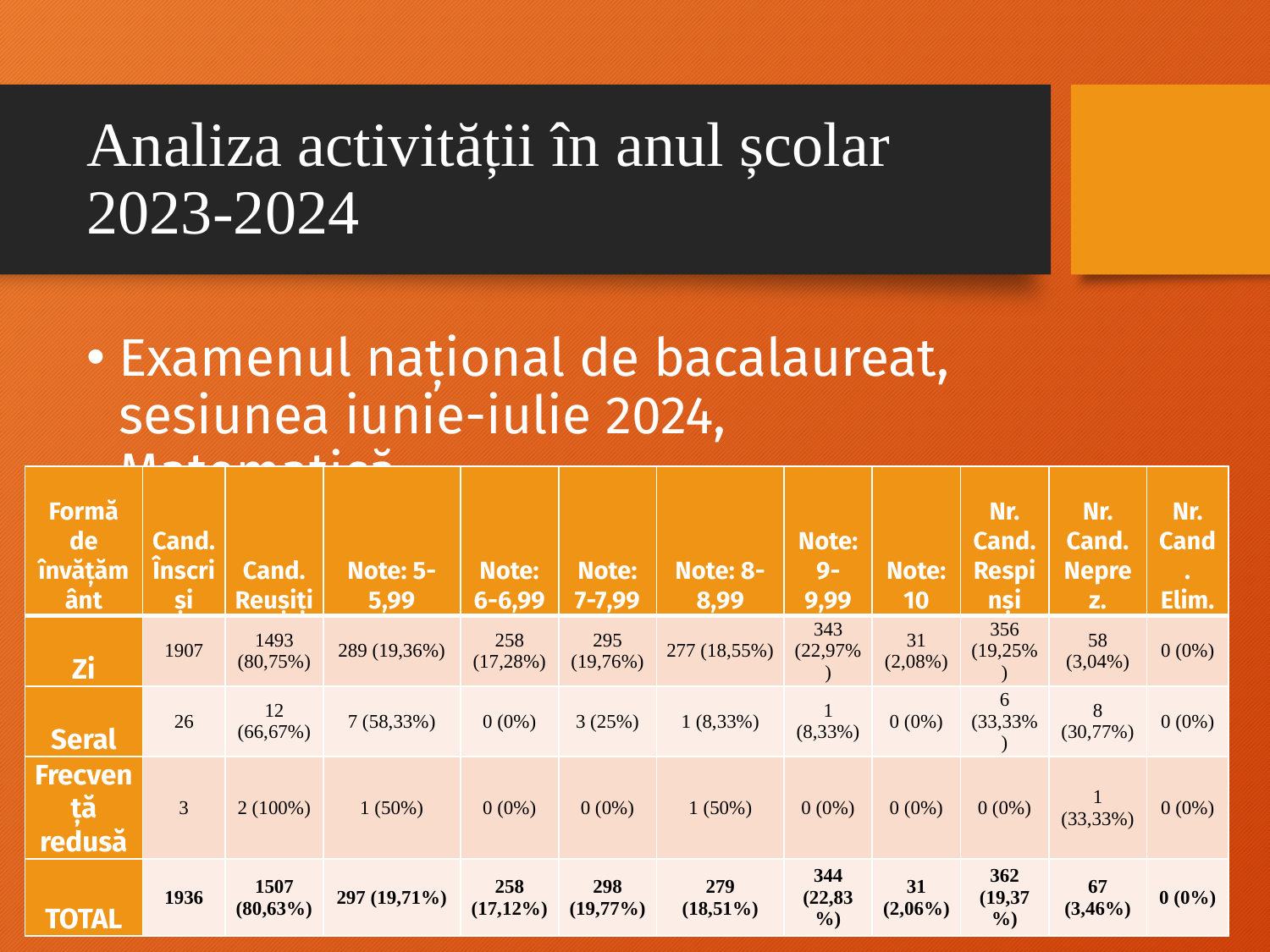

# Analiza activității în anul școlar 2023-2024
Examenul național de bacalaureat, sesiunea iunie-iulie 2024, Matematică

| Formă de învățământ | Cand. Înscriși | Cand. Reușiți | Note: 5-5,99 | Note: 6-6,99 | Note: 7-7,99 | Note: 8-8,99 | Note: 9-9,99 | Note: 10 | Nr. Cand. Respinși | Nr. Cand. Neprez. | Nr. Cand. Elim. |
| --- | --- | --- | --- | --- | --- | --- | --- | --- | --- | --- | --- |
| Zi | 1907 | 1493 (80,75%) | 289 (19,36%) | 258 (17,28%) | 295 (19,76%) | 277 (18,55%) | 343 (22,97%) | 31 (2,08%) | 356 (19,25%) | 58 (3,04%) | 0 (0%) |
| Seral | 26 | 12 (66,67%) | 7 (58,33%) | 0 (0%) | 3 (25%) | 1 (8,33%) | 1 (8,33%) | 0 (0%) | 6 (33,33%) | 8 (30,77%) | 0 (0%) |
| Frecvență redusă | 3 | 2 (100%) | 1 (50%) | 0 (0%) | 0 (0%) | 1 (50%) | 0 (0%) | 0 (0%) | 0 (0%) | 1 (33,33%) | 0 (0%) |
| TOTAL | 1936 | 1507 (80,63%) | 297 (19,71%) | 258 (17,12%) | 298 (19,77%) | 279 (18,51%) | 344 (22,83%) | 31 (2,06%) | 362 (19,37%) | 67 (3,46%) | 0 (0%) |